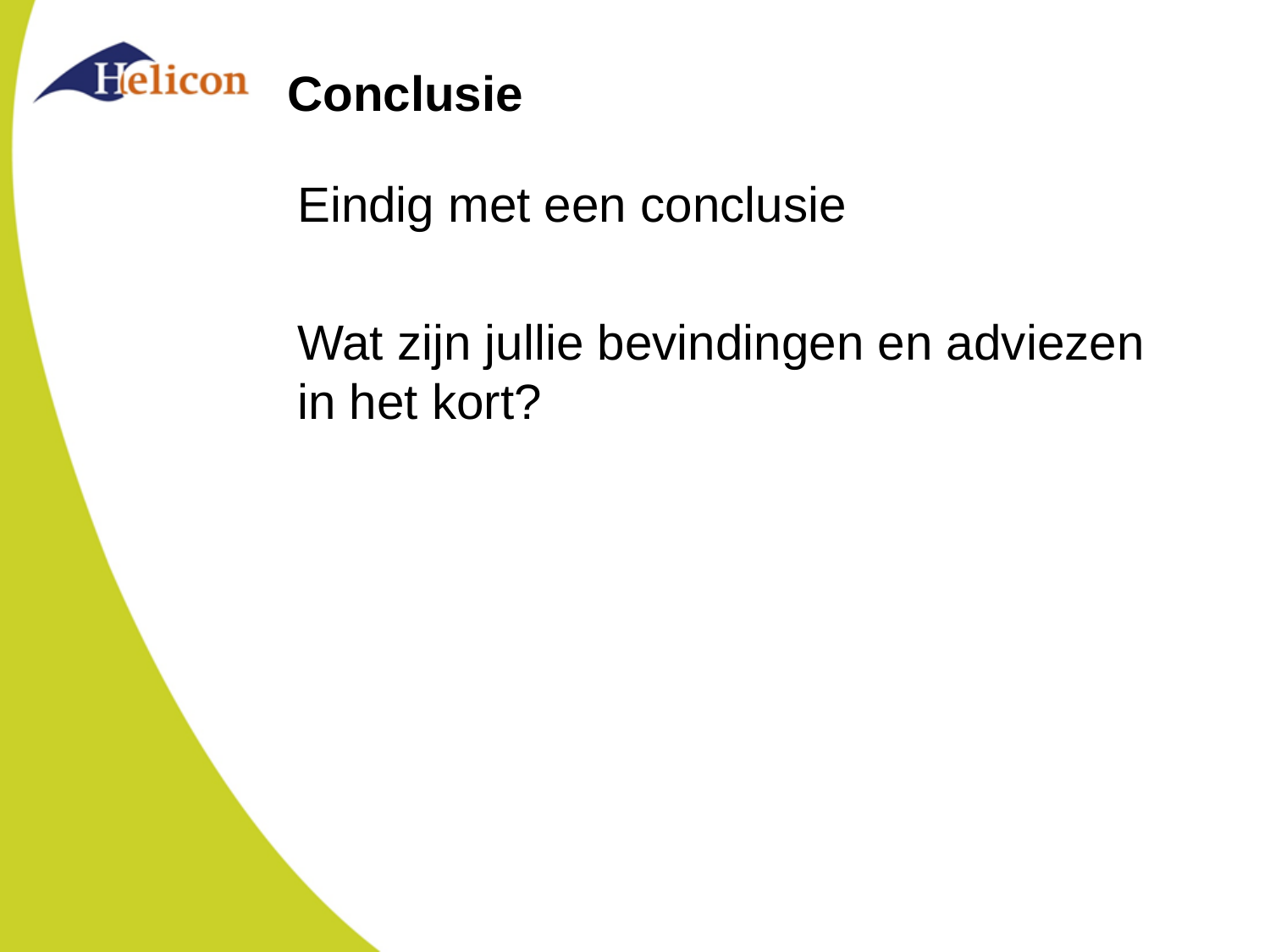

# Conclusie
Eindig met een conclusie

Wat zijn jullie bevindingen en adviezen in het kort?